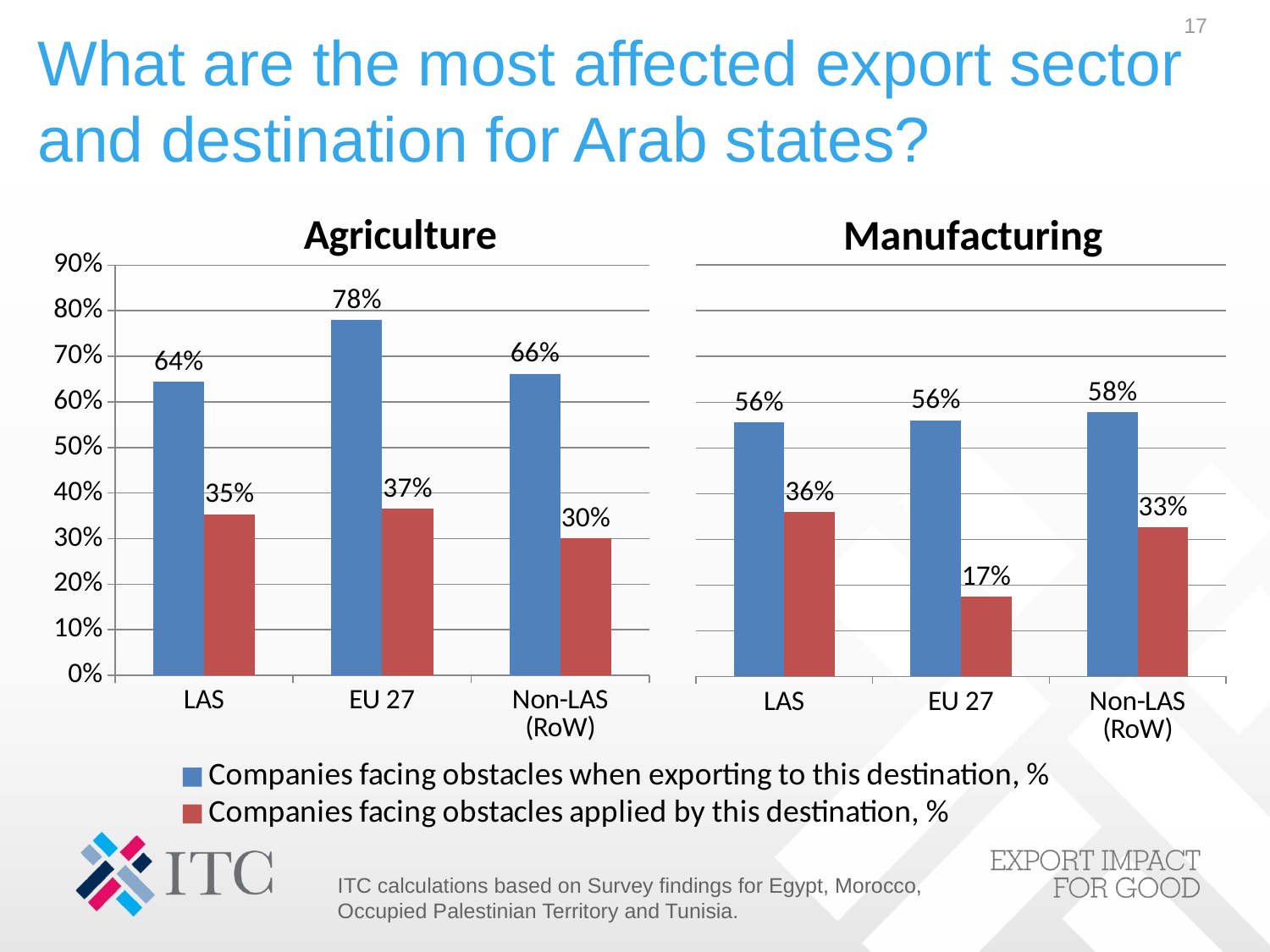

17
# What are the most affected export sector and destination for Arab states?

### Chart: Manufacturing

| Category |  |  |
|---|---|---|
| LAS | 0.5565371024734982 | 0.36042402826855124 |
| EU 27 | 0.5604651162790698 | 0.1744186046511628 |
| Non-LAS (RoW) | 0.5780487804878048 | 0.32682926829268294 |

### Chart: Agriculture

| Category |  |  |
|---|---|---|
| LAS | 0.6435897435897436 | 0.35384615384615387 |
| EU 27 | 0.7798408488063661 | 0.3660477453580902 |
| Non-LAS (RoW) | 0.661849710982659 | 0.30057803468208094 |
ITC calculations based on Survey findings for Egypt, Morocco, Occupied Palestinian Territory and Tunisia.